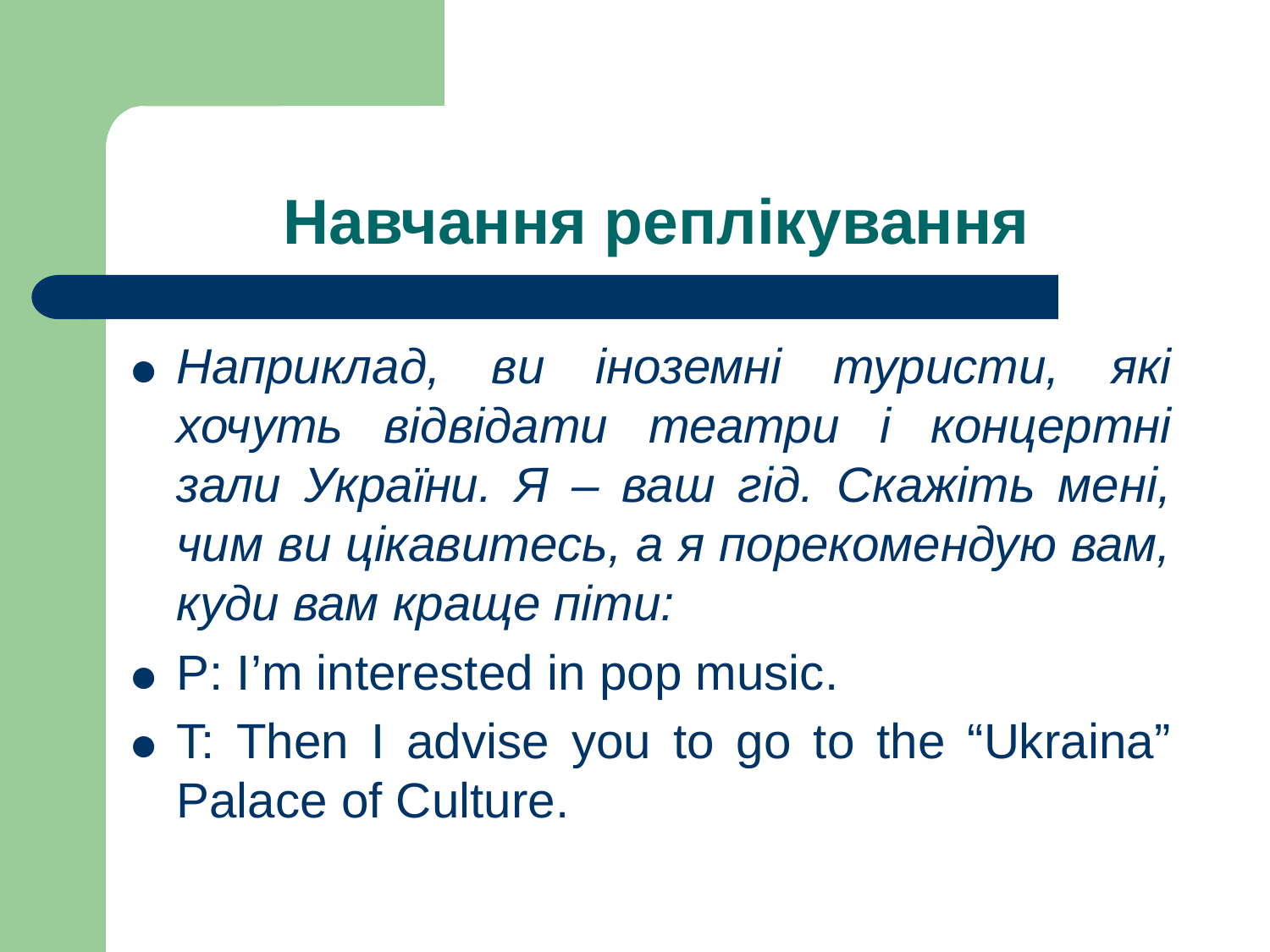

# Навчання реплікування
Наприклад, ви іноземні туристи, які хочуть відвідати театри і концертні зали України. Я – ваш гід. Скажіть мені, чим ви цікавитесь, а я порекомендую вам, куди вам краще піти:
P: I’m interested in pop music.
T: Then I advise you to go to the “Ukraina” Palace of Culture.